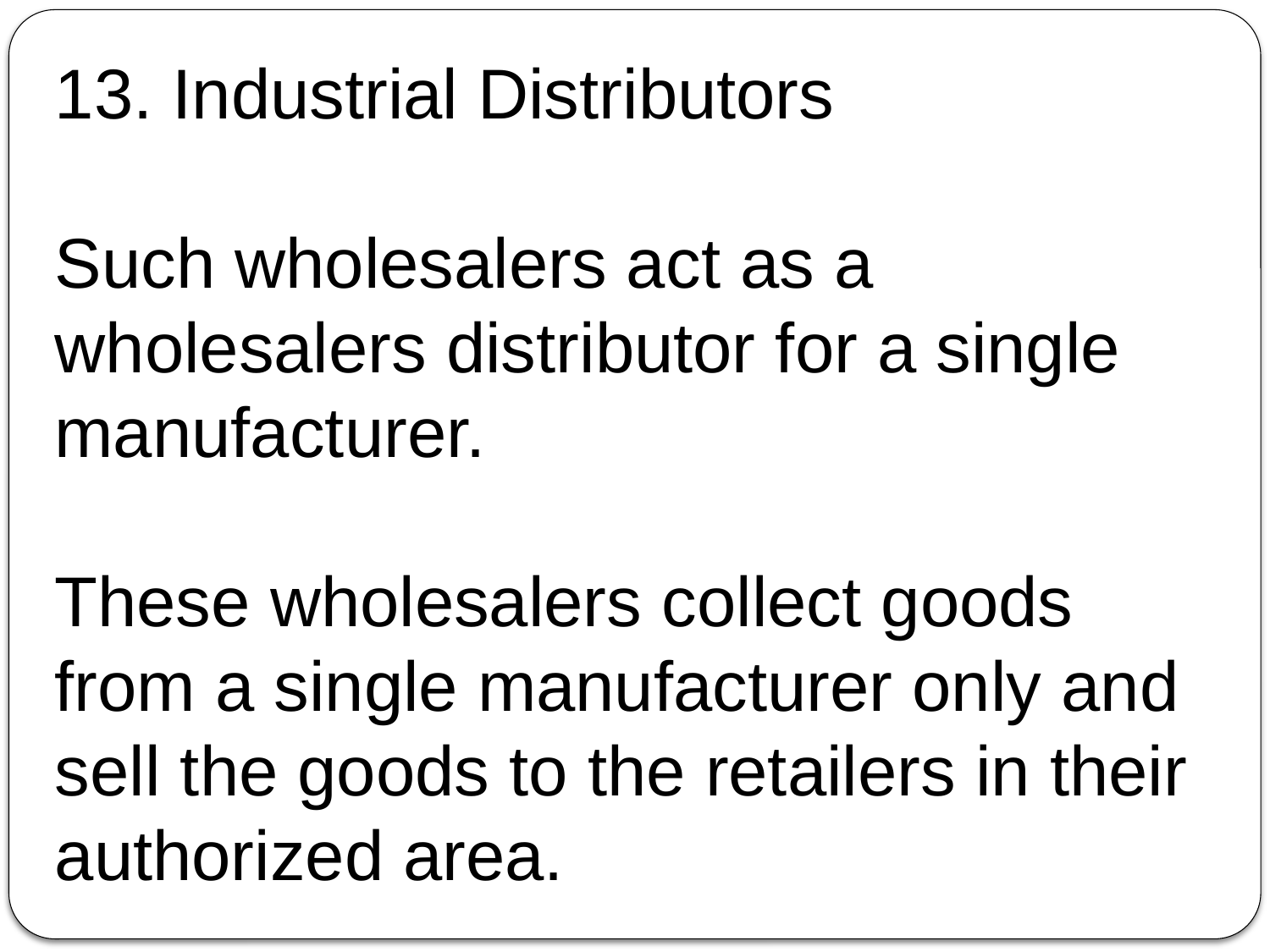

13. Industrial Distributors

Such wholesalers act as a wholesalers distributor for a single manufacturer.

These wholesalers collect goods from a single manufacturer only and sell the goods to the retailers in their authorized area.